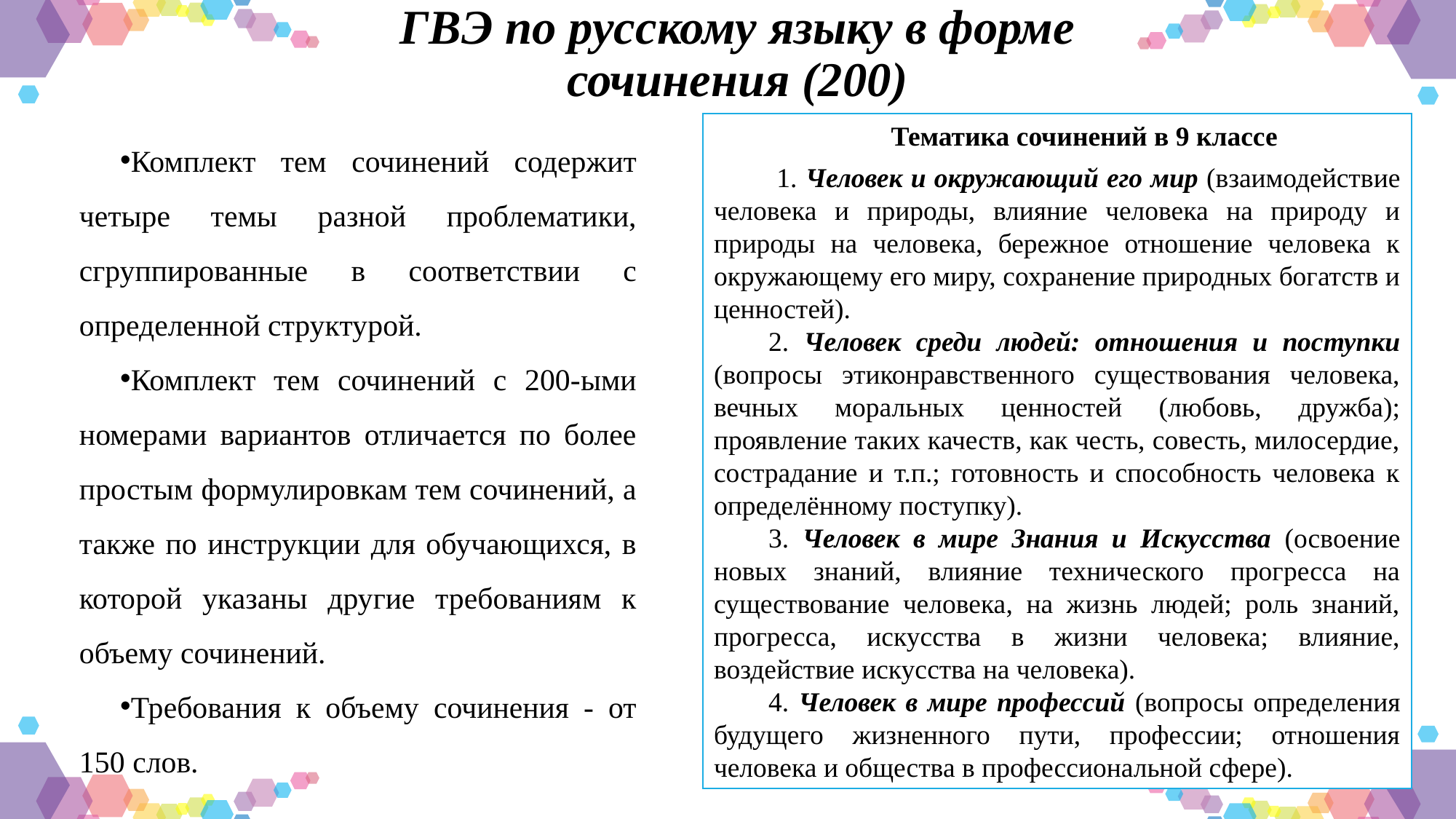

ГВЭ по русскому языку в форме сочинения (200)
Тематика сочинений в 9 классе
 1. Человек и окружающий его мир (взаимодействие человека и природы, влияние человека на природу и природы на человека, бережное отношение человека к окружающему его миру, сохранение природных богатств и ценностей).
2. Человек среди людей: отношения и поступки (вопросы этиконравственного существования человека, вечных моральных ценностей (любовь, дружба); проявление таких качеств, как честь, совесть, милосердие, сострадание и т.п.; готовность и способность человека к определённому поступку).
3. Человек в мире Знания и Искусства (освоение новых знаний, влияние технического прогресса на существование человека, на жизнь людей; роль знаний, прогресса, искусства в жизни человека; влияние, воздействие искусства на человека).
4. Человек в мире профессий (вопросы определения будущего жизненного пути, профессии; отношения человека и общества в профессиональной сфере).
Комплект тем сочинений содержит четыре темы разной проблематики, сгруппированные в соответствии с определенной структурой.
Комплект тем сочинений с 200-ыми номерами вариантов отличается по более простым формулировкам тем сочинений, а также по инструкции для обучающихся, в которой указаны другие требованиям к объему сочинений.
Требования к объему сочинения - от 150 слов.